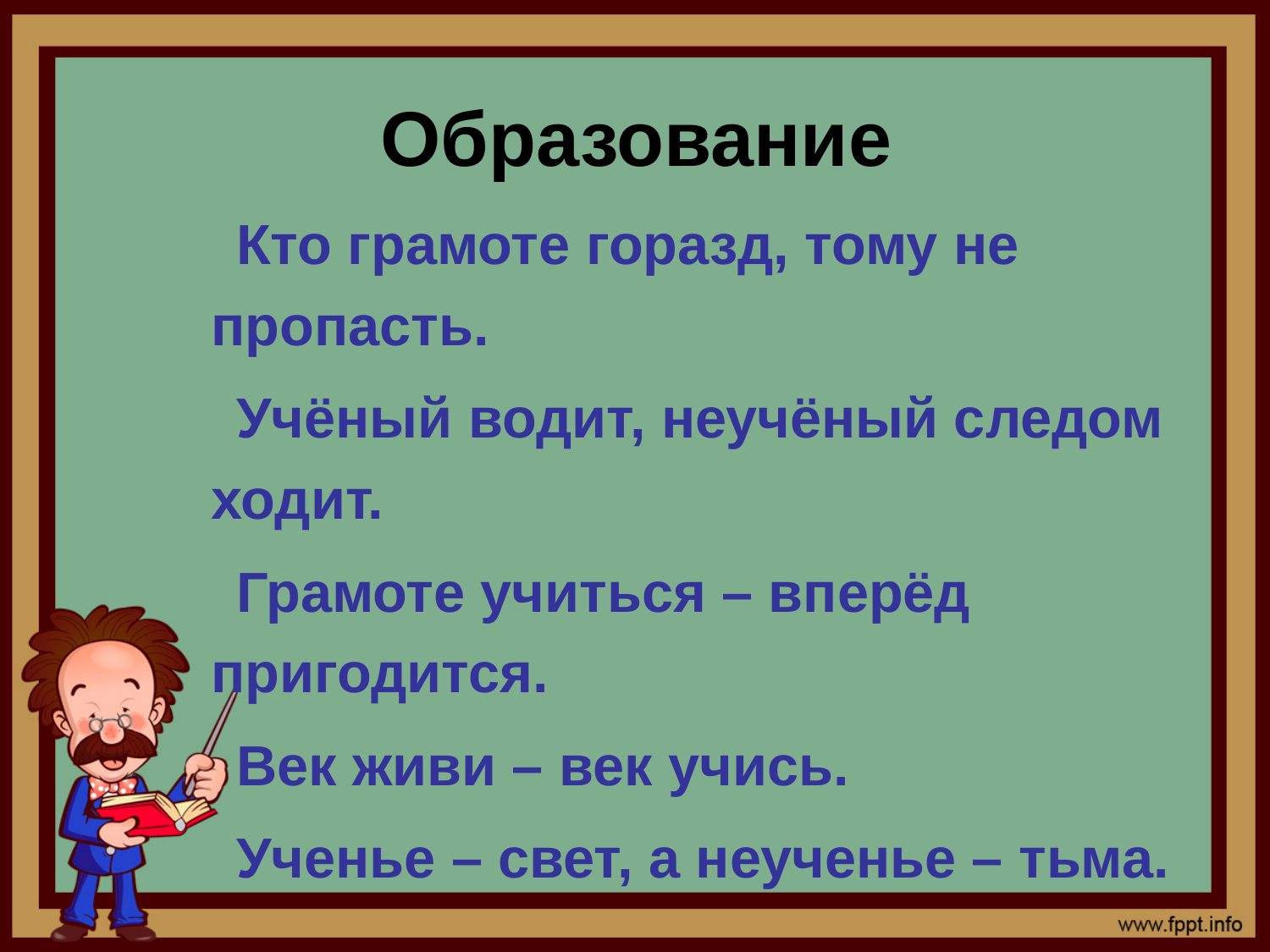

# Образование
Кто грамоте горазд, тому не пропасть.
Учёный водит, неучёный следом ходит.
Грамоте учиться – вперёд пригодится.
Век живи – век учись.
Ученье – свет, а неученье – тьма.